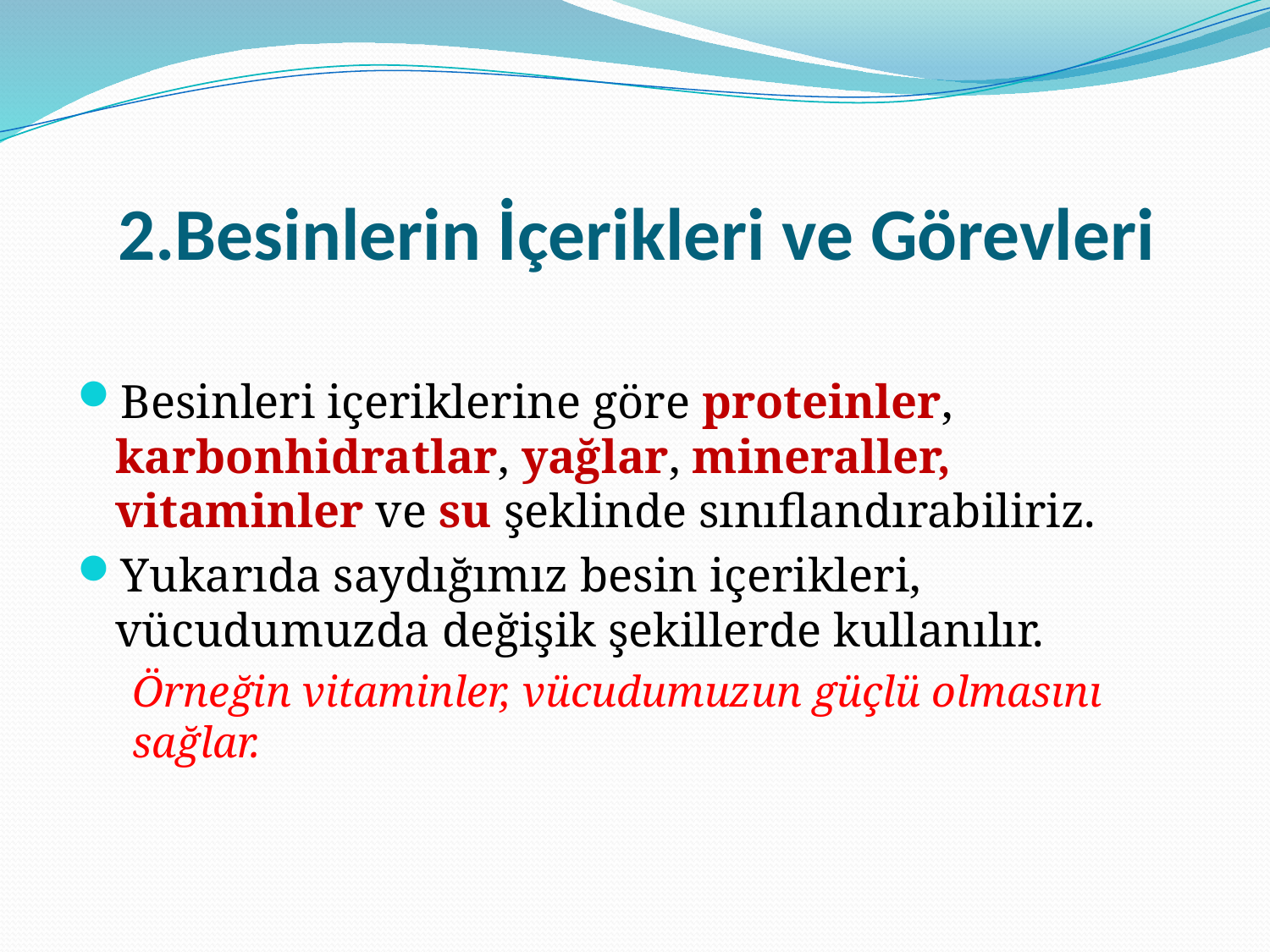

# 2.Besinlerin İçerikleri ve Görevleri
Besinleri içeriklerine göre proteinler, karbonhidratlar, yağlar, mineraller, vitaminler ve su şeklinde sınıflandırabiliriz.
Yukarıda saydığımız besin içerikleri, vücudumuzda değişik şekillerde kullanılır.
Örneğin vitaminler, vücudumuzun güçlü olmasını sağlar.